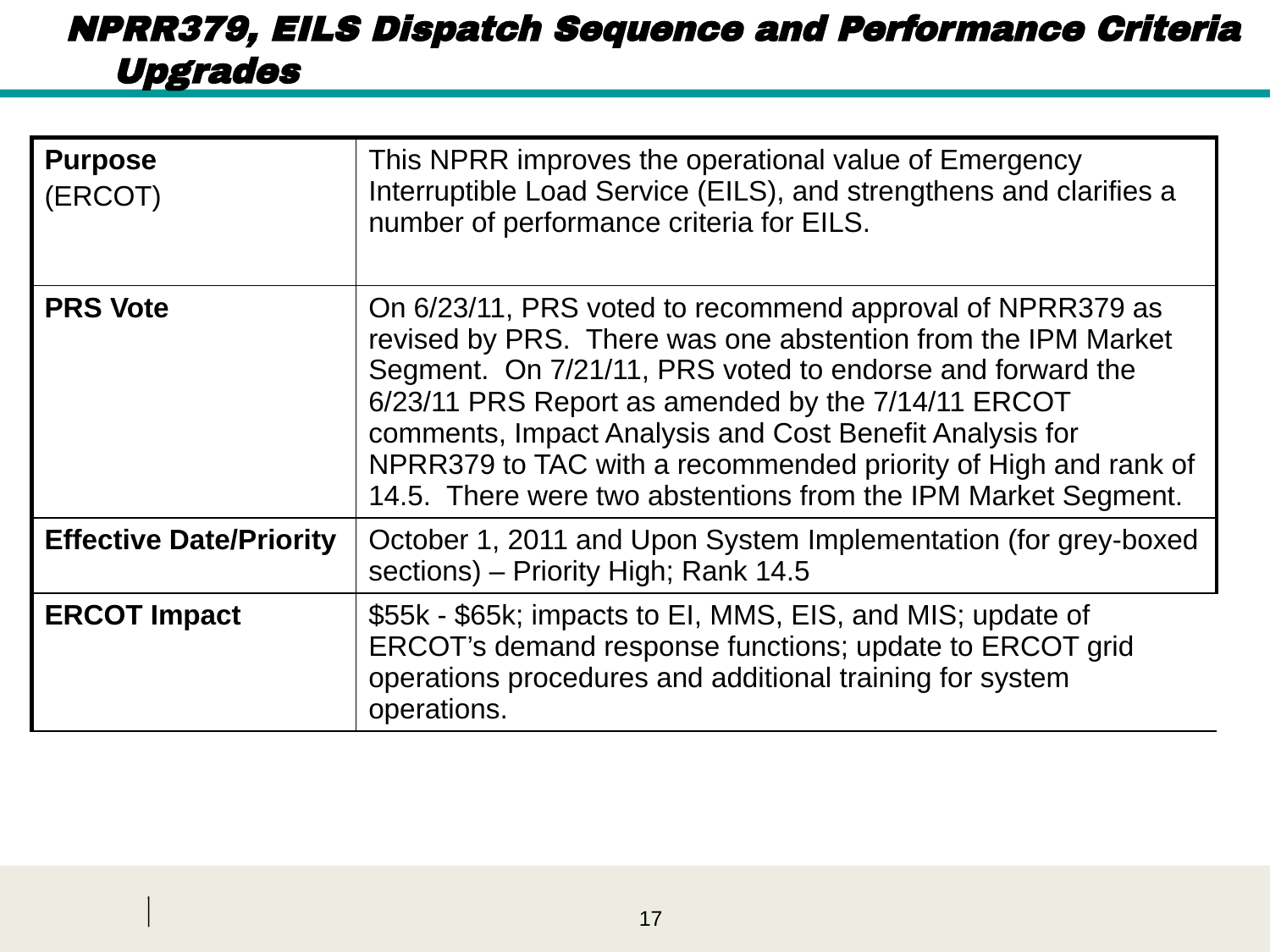

NPRR379, EILS Dispatch Sequence and Performance Criteria Upgrades
| Purpose (ERCOT) | This NPRR improves the operational value of Emergency Interruptible Load Service (EILS), and strengthens and clarifies a number of performance criteria for EILS. |
| --- | --- |
| PRS Vote | On 6/23/11, PRS voted to recommend approval of NPRR379 as revised by PRS. There was one abstention from the IPM Market Segment. On 7/21/11, PRS voted to endorse and forward the 6/23/11 PRS Report as amended by the 7/14/11 ERCOT comments, Impact Analysis and Cost Benefit Analysis for NPRR379 to TAC with a recommended priority of High and rank of 14.5. There were two abstentions from the IPM Market Segment. |
| Effective Date/Priority | October 1, 2011 and Upon System Implementation (for grey-boxed sections) – Priority High; Rank 14.5 |
| ERCOT Impact | $55k - $65k; impacts to EI, MMS, EIS, and MIS; update of ERCOT’s demand response functions; update to ERCOT grid operations procedures and additional training for system operations. |